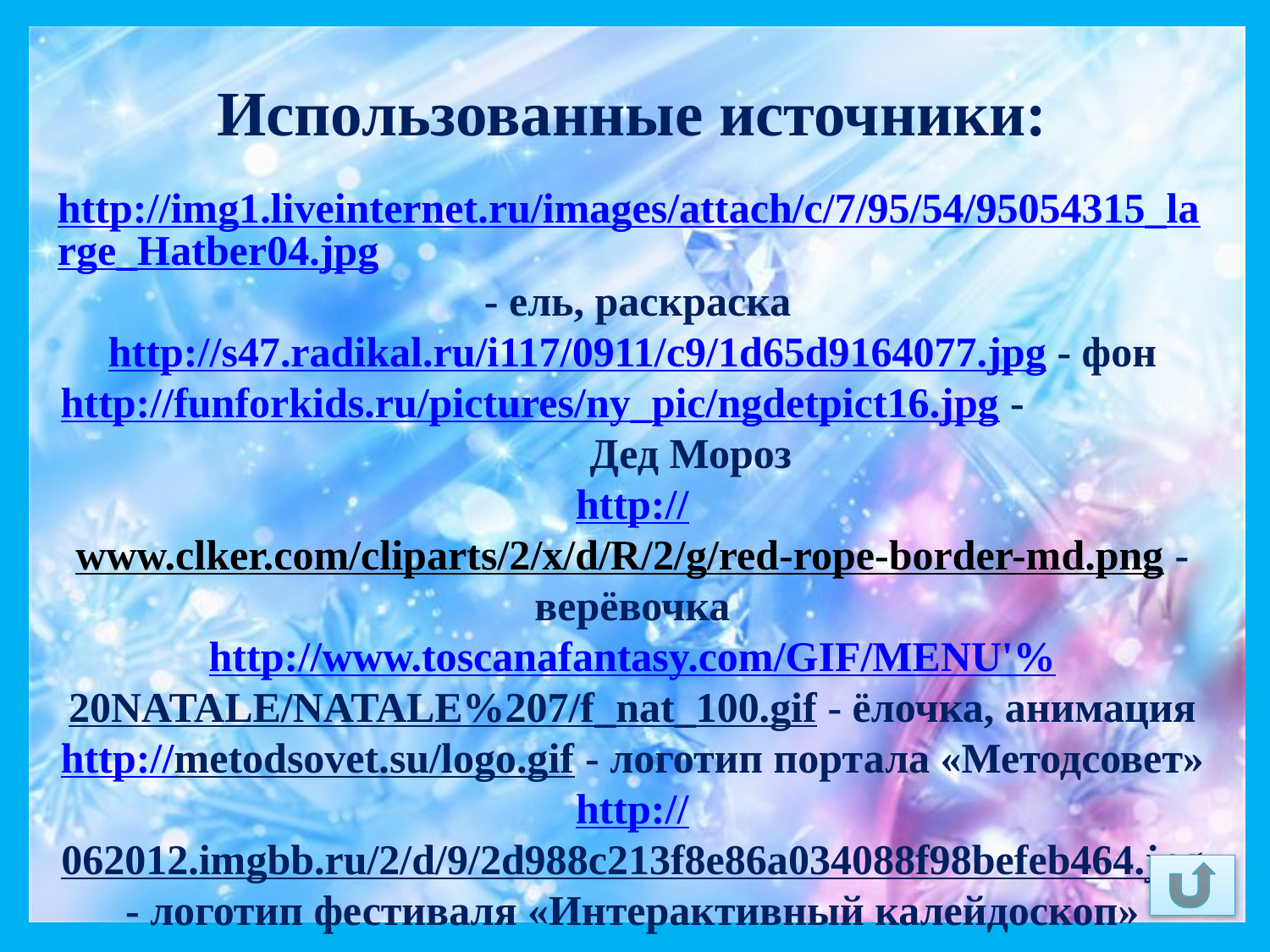

Использованные источники:
http://img1.liveinternet.ru/images/attach/c/7/95/54/95054315_large_Hatber04.jpg - ель, раскраска
http://s47.radikal.ru/i117/0911/c9/1d65d9164077.jpg - фон
http://funforkids.ru/pictures/ny_pic/ngdetpict16.jpg -                             Дед Мороз
http://www.clker.com/cliparts/2/x/d/R/2/g/red-rope-border-md.png - верёвочка
http://www.toscanafantasy.com/GIF/MENU'%20NATALE/NATALE%207/f_nat_100.gif - ёлочка, анимация
http://metodsovet.su/logo.gif - логотип портала «Методсовет»
http://062012.imgbb.ru/2/d/9/2d988c213f8e86a034088f98befeb464.jpg - логотип фестиваля «Интерактивный калейдоскоп»